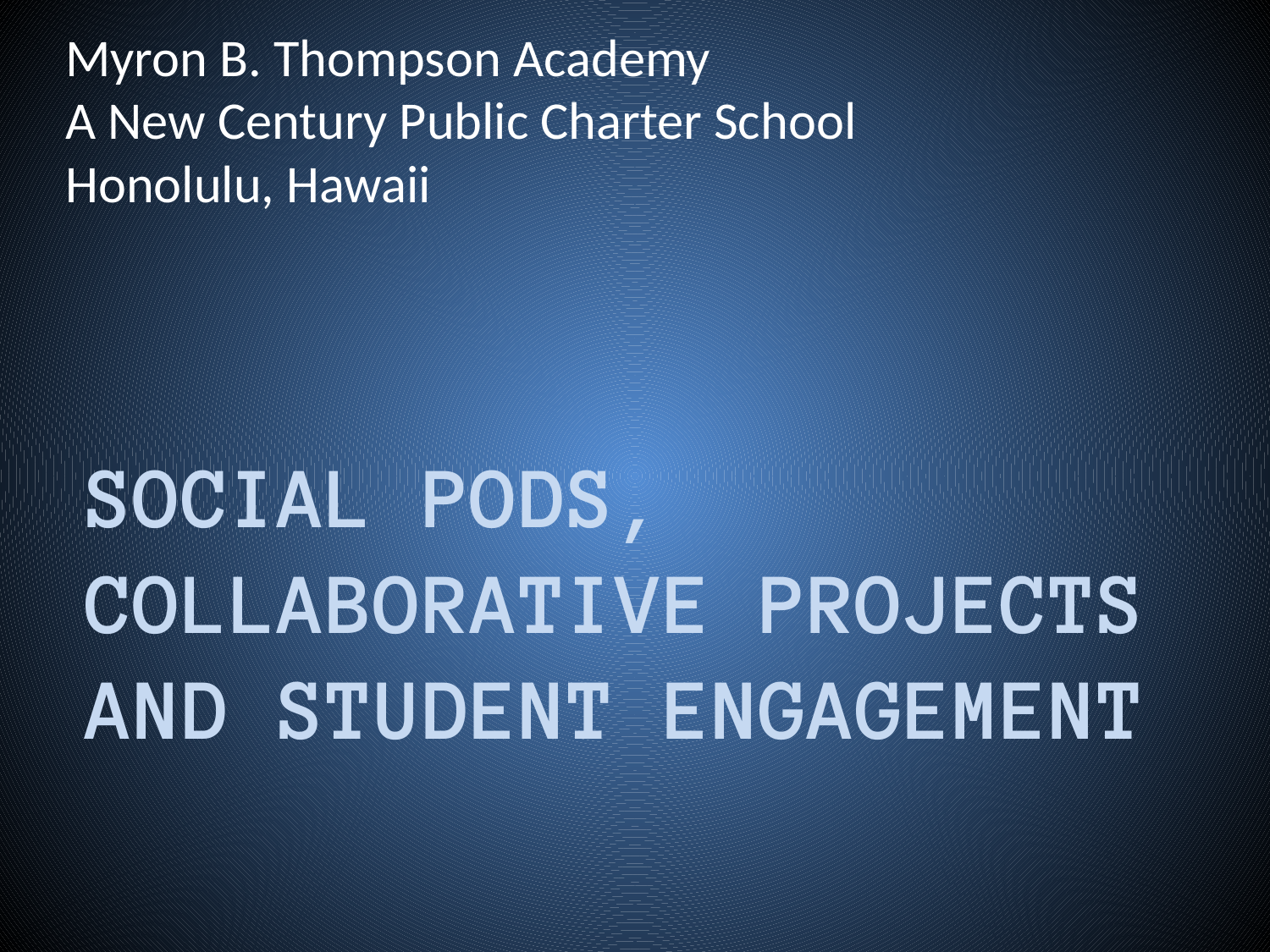

Myron B. Thompson Academy
A New Century Public Charter School
Honolulu, Hawaii
Social pods, collaborative projects and student engagement